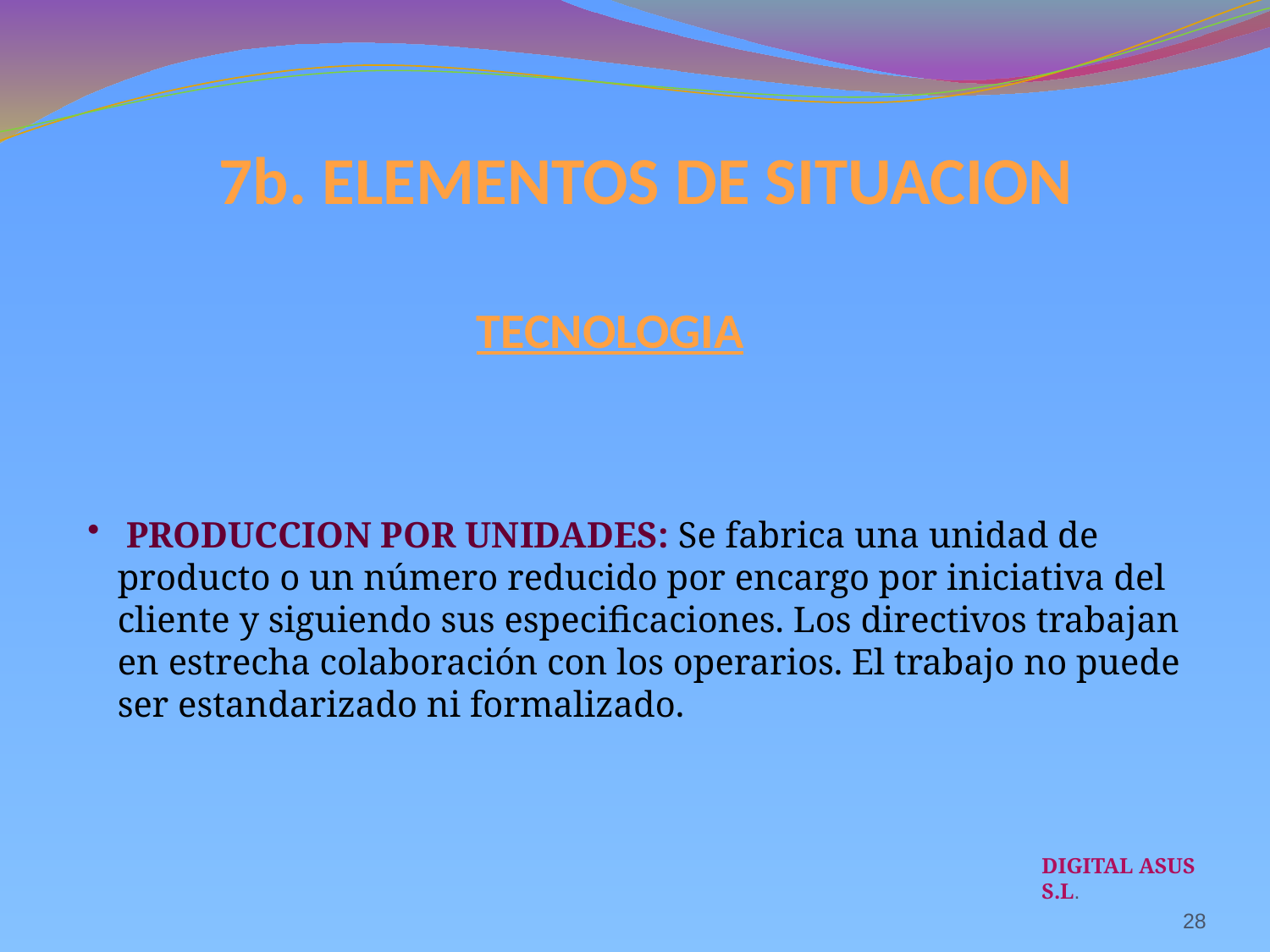

7b. ELEMENTOS DE SITUACION
TECNOLOGIA
 PRODUCCION POR UNIDADES: Se fabrica una unidad de producto o un número reducido por encargo por iniciativa del cliente y siguiendo sus especificaciones. Los directivos trabajan en estrecha colaboración con los operarios. El trabajo no puede ser estandarizado ni formalizado.
DIGITAL ASUS S.L.
28